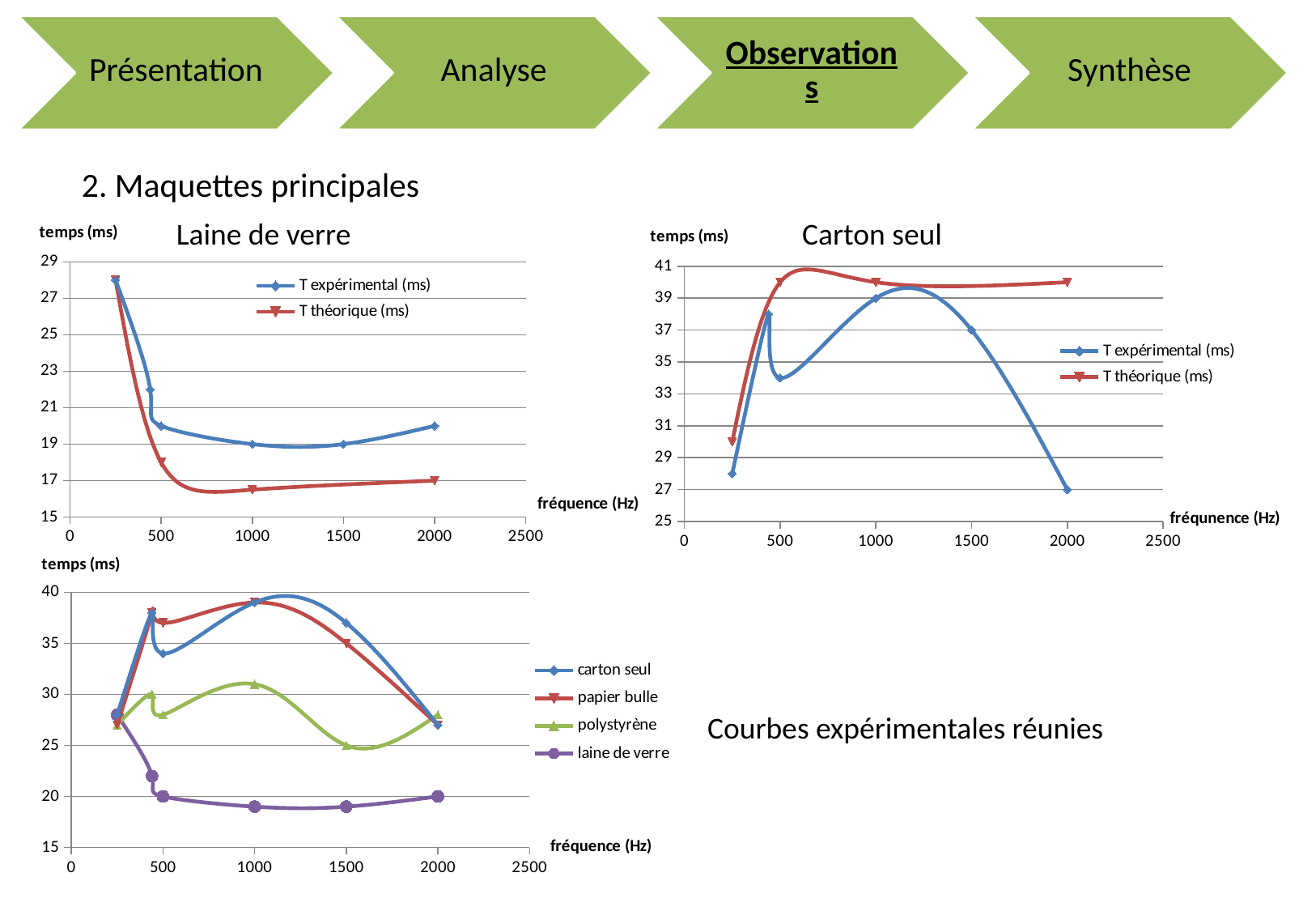

Présentation
Observations
Synthèse
Analyse
2. Maquettes principales

### Chart

| Category | T expérimental (ms) | T théorique (ms) |
|---|---|---|
Laine de verre

### Chart

| Category | T expérimental (ms) | T théorique (ms) |
|---|---|---|
Carton seul

### Chart

| Category |  |  |  |  |
|---|---|---|---|---|
Courbes expérimentales réunies